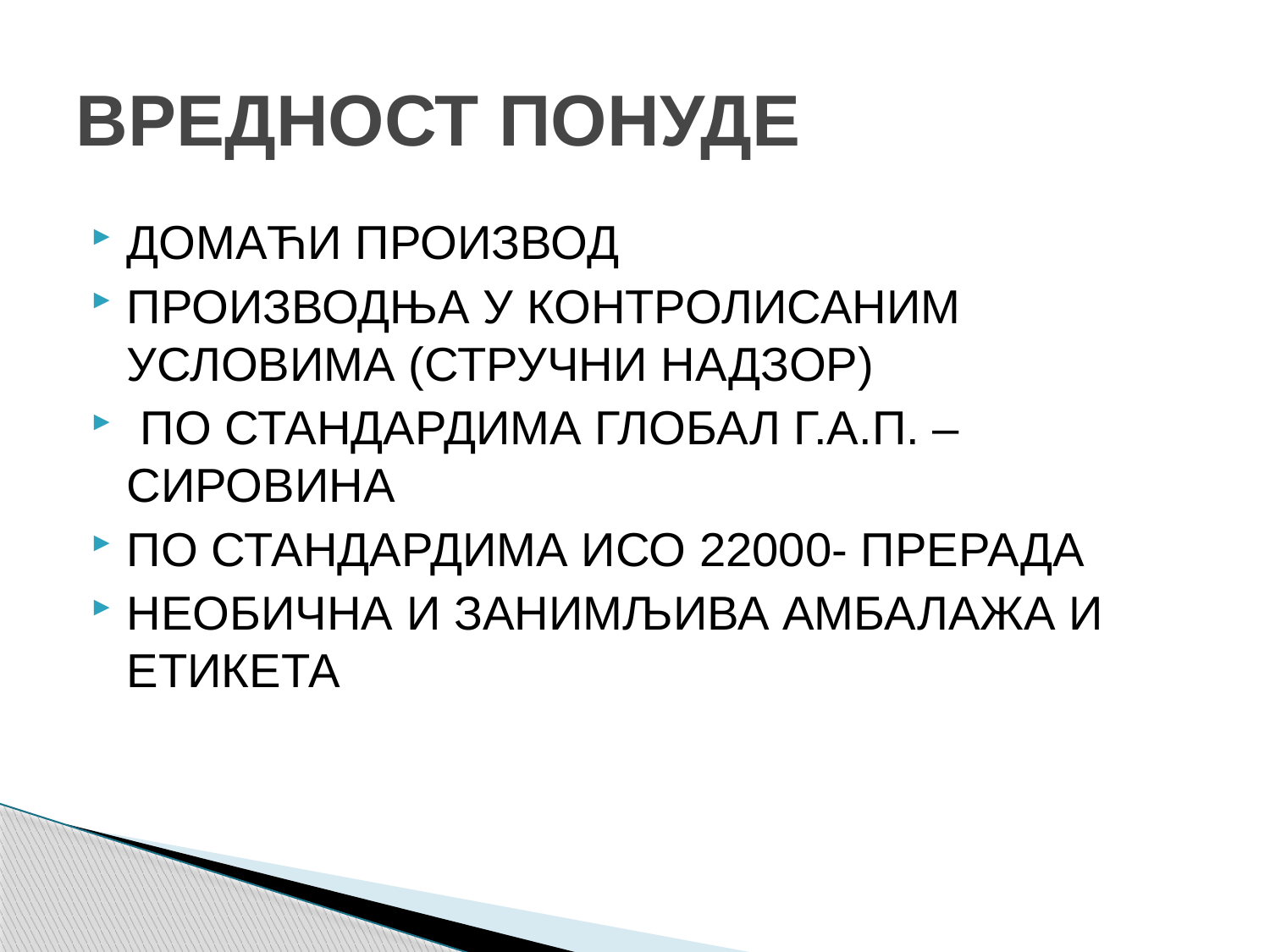

# ВРЕДНОСТ ПОНУДЕ
ДОМАЋИ ПРОИЗВОД
ПРОИЗВОДЊА У КОНТРОЛИСАНИМ  УСЛОВИМА (СТРУЧНИ НАДЗОР)
 ПО СТАНДАРДИМА ГЛОБАЛ Г.А.П. –СИРОВИНА
ПО СТАНДАРДИМА ИСО 22000- ПРЕРАДА
НЕОБИЧНА И ЗАНИМЉИВА АМБАЛАЖА И ЕТИКЕТА